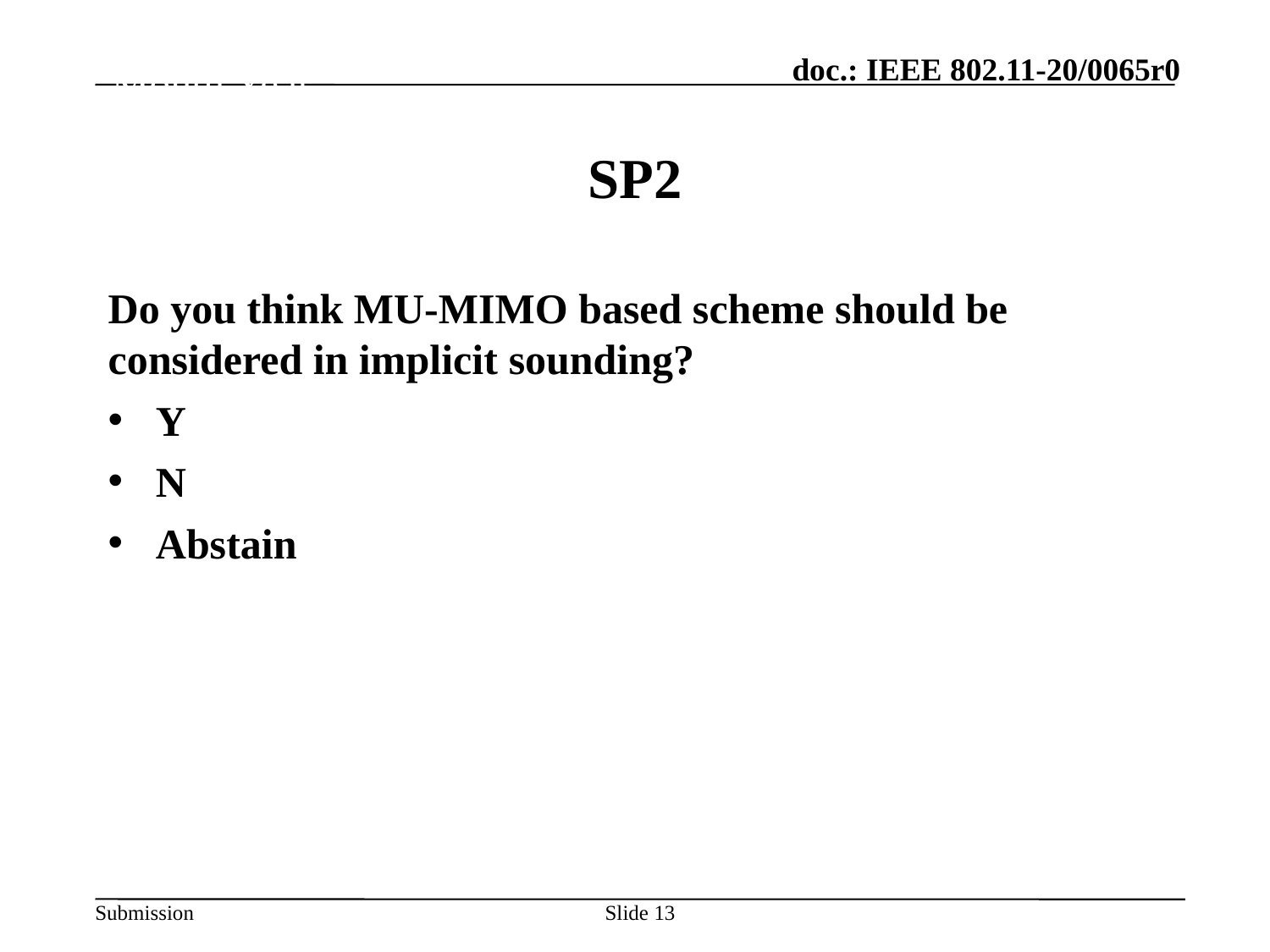

Month Year
# SP2
Do you think MU-MIMO based scheme should be considered in implicit sounding?
Y
N
Abstain
Slide 13